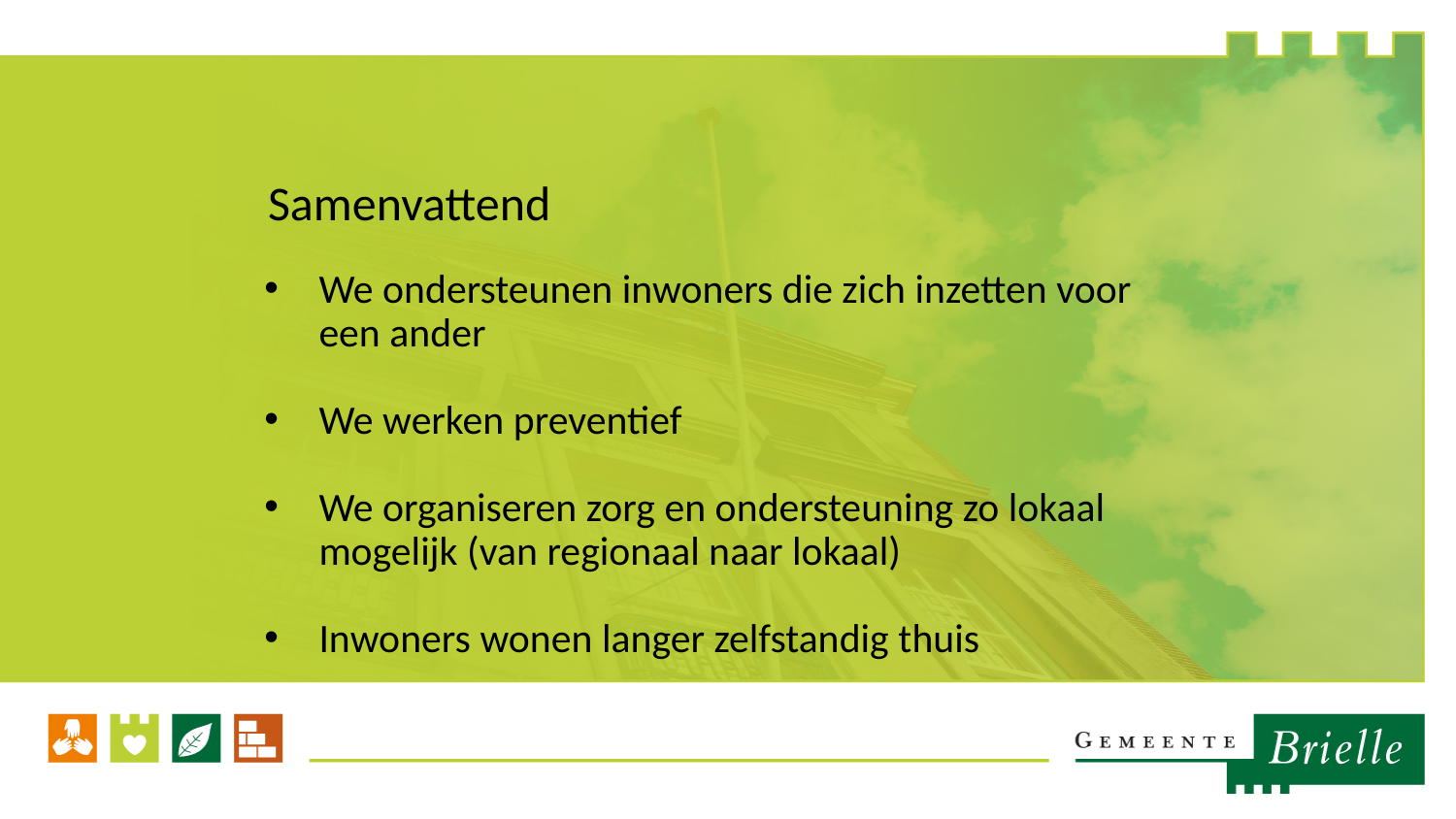

# Samenvattend
We ondersteunen inwoners die zich inzetten voor een ander

We werken preventief

We organiseren zorg en ondersteuning zo lokaal mogelijk (van regionaal naar lokaal)

Inwoners wonen langer zelfstandig thuis